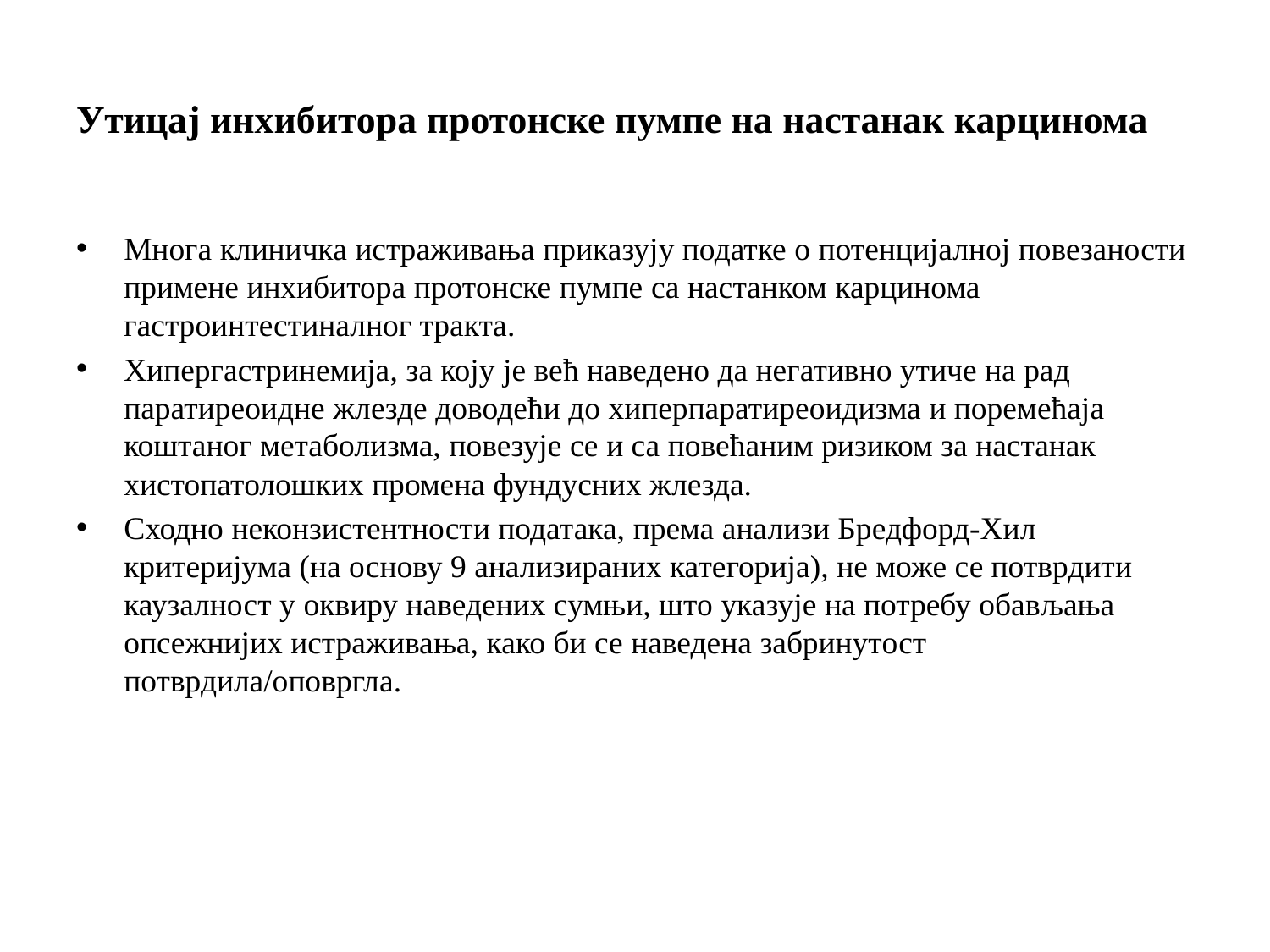

# Утицај инхибитора протонске пумпе на настанак карцинома
Многа клиничка истраживања приказују податке о потенцијалној повезаности примене инхибитора протонске пумпе са настанком карцинома гастроинтестиналног тракта.
Хипергастринемија, за коју је већ наведено да негативно утиче на рад паратиреоидне жлезде доводећи до хиперпаратиреоидизма и поремећаја коштаног метаболизма, повезује се и са повећаним ризиком за настанак хистопатолошких промена фундусних жлезда.
Сходно неконзистентности података, према анализи Бредфорд-Хил критеријума (на основу 9 анализираних категорија), не може се потврдити каузалност у оквиру наведених сумњи, што указује на потребу обављања опсежнијих истраживања, како би се наведена забринутост потврдила/оповргла.